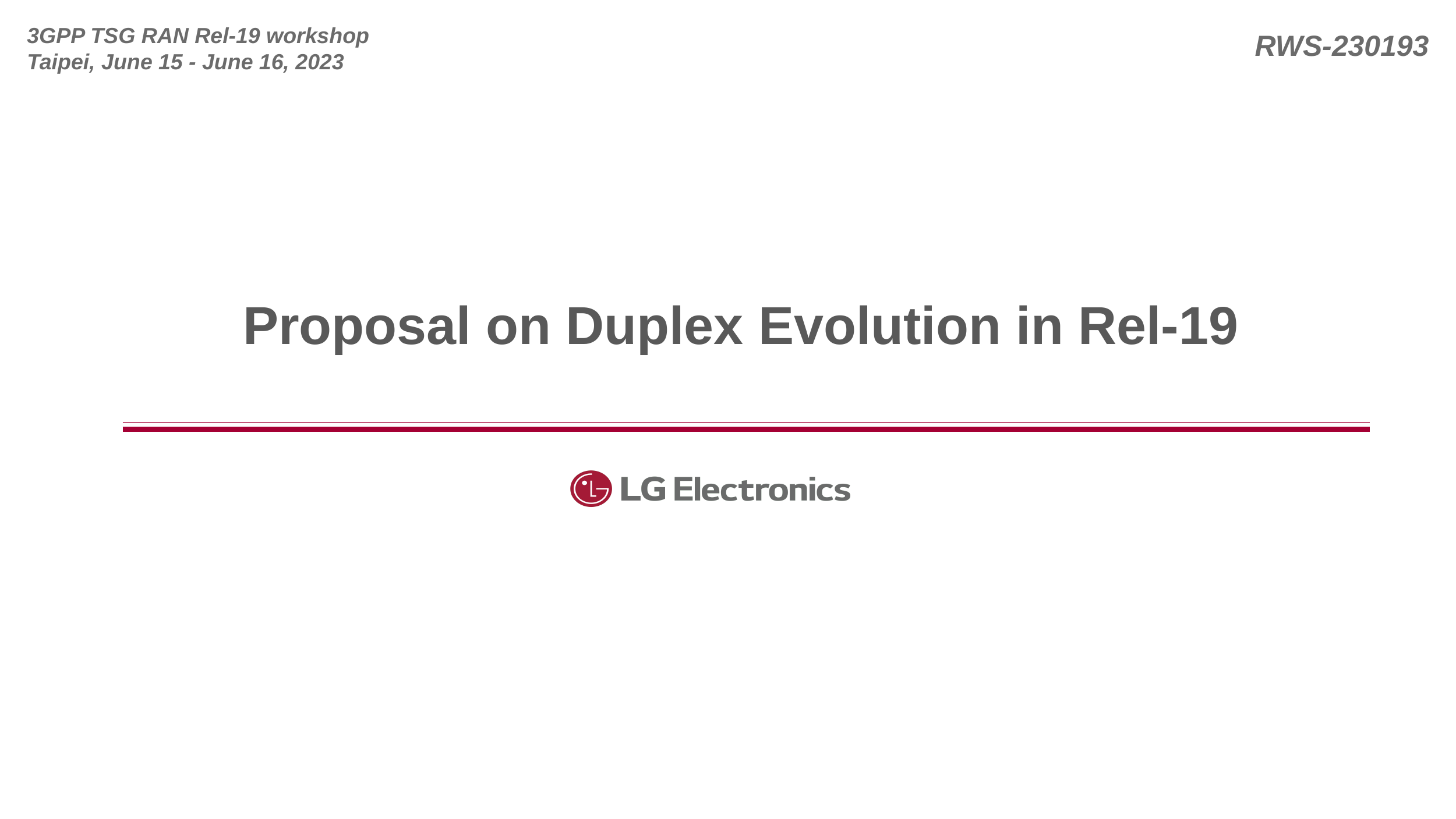

# Proposal on Duplex Evolution in Rel-19